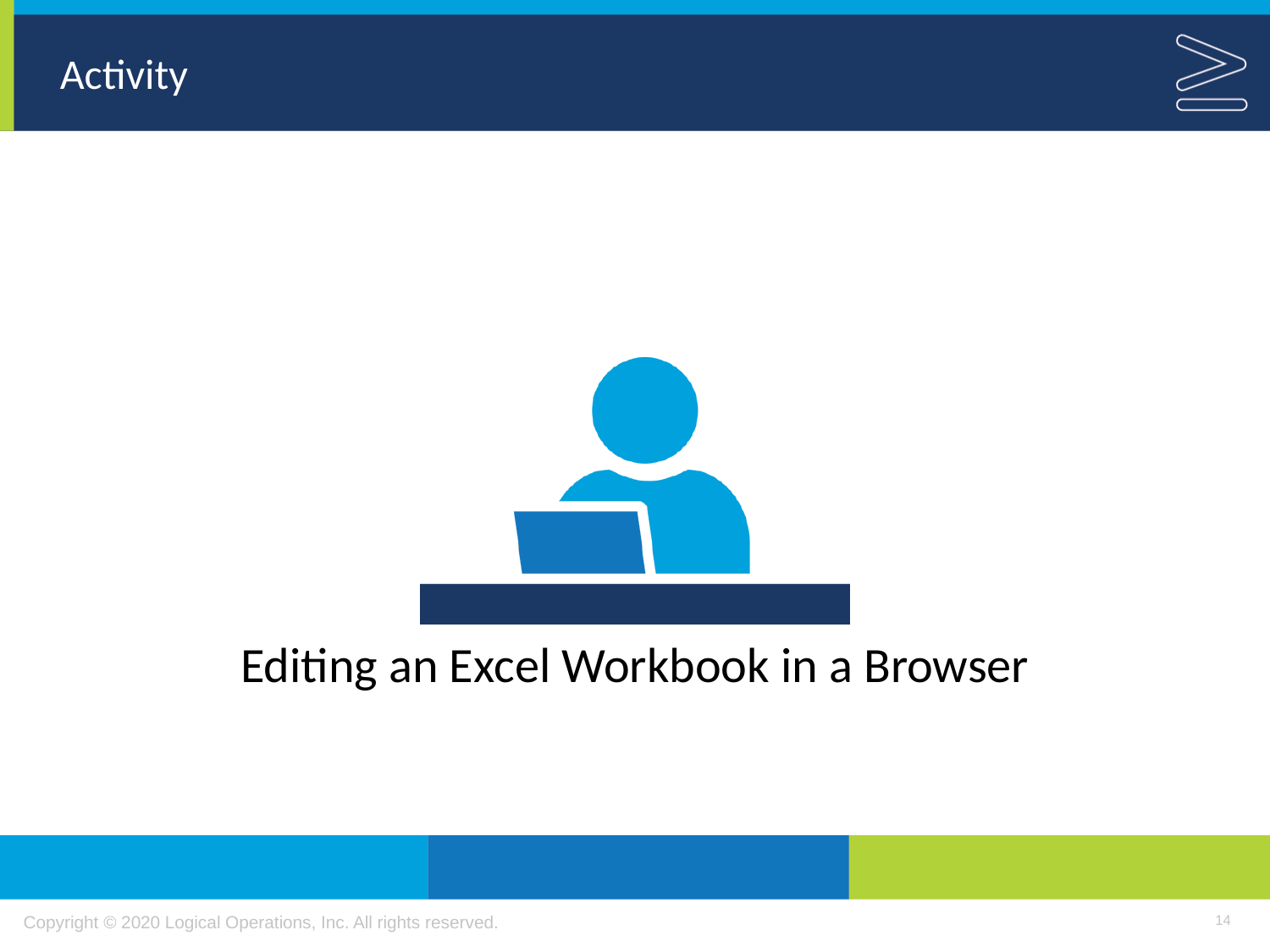

Editing an Excel Workbook in a Browser
14